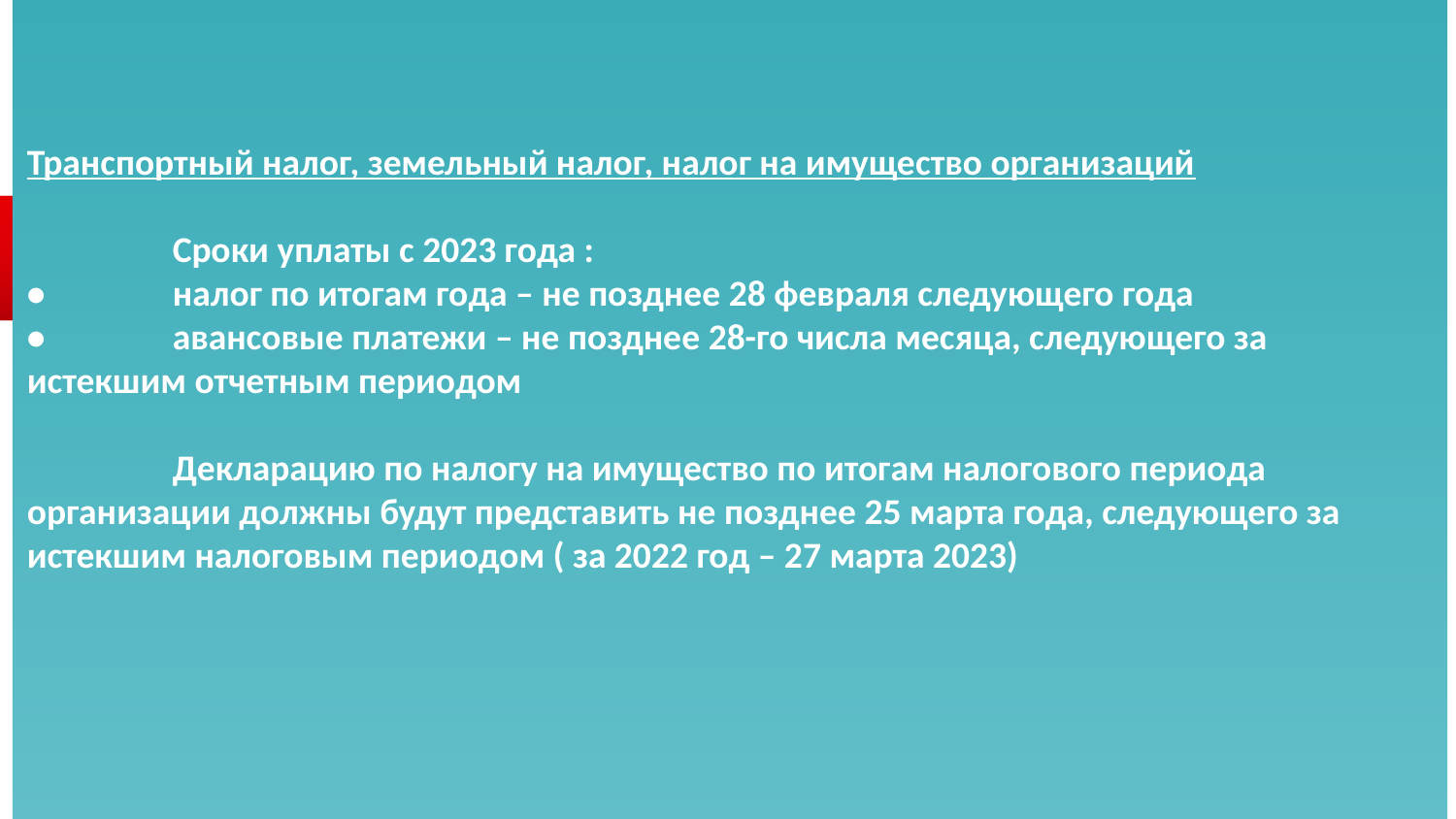

# Транспортный налог, земельный налог, налог на имущество организаций Сроки уплаты с 2023 года : •	налог по итогам года – не позднее 28 февраля следующего года •	авансовые платежи – не позднее 28-го числа месяца, следующего за истекшим отчетным периодом Декларацию по налогу на имущество по итогам налогового периода организации должны будут представить не позднее 25 марта года, следующего за истекшим налоговым периодом ( за 2022 год – 27 марта 2023)